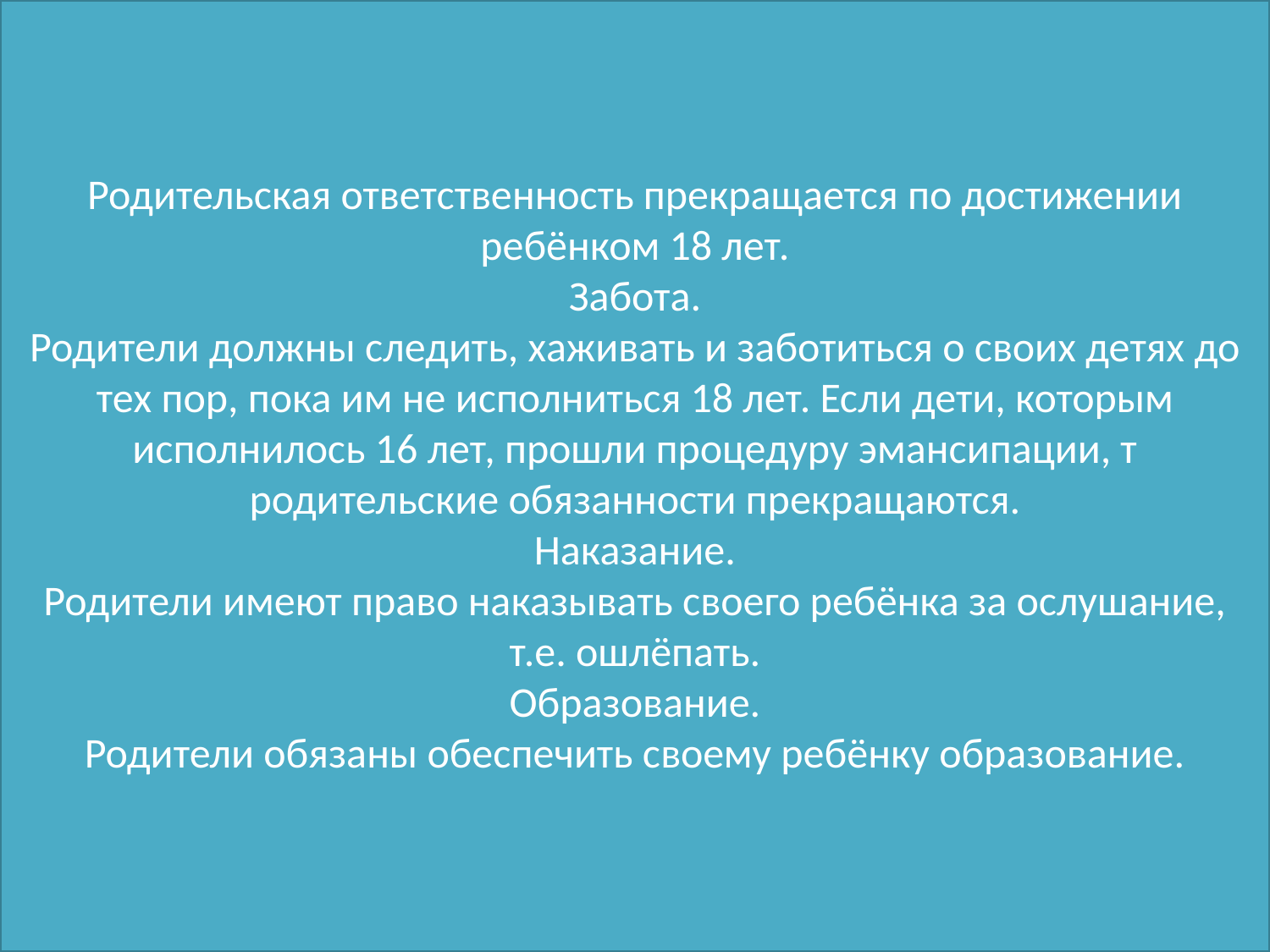

# Родительская ответственность прекращается по достижении ребёнком 18 лет. Забота. Родители должны следить, хаживать и заботиться о своих детях до тех пор, пока им не исполниться 18 лет. Если дети, которым исполнилось 16 лет, прошли процедуру эмансипации, т родительские обязанности прекращаются. Наказание. Родители имеют право наказывать своего ребёнка за ослушание, т.е. ошлёпать. Образование. Родители обязаны обеспечить своему ребёнку образование.
www.sliderpoint.org